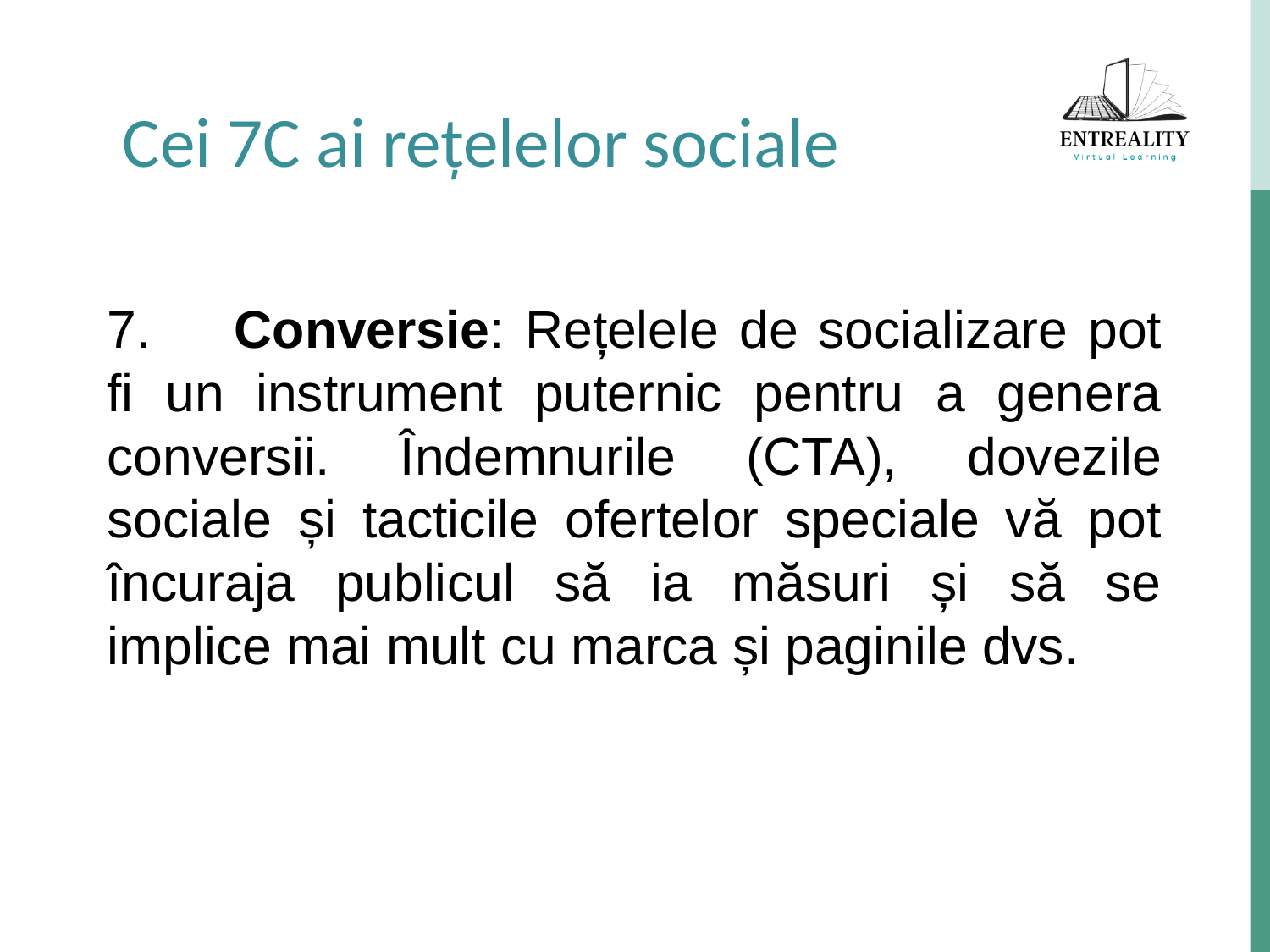

Cei 7C ai rețelelor sociale
7.	Conversie: Rețelele de socializare pot fi un instrument puternic pentru a genera conversii. Îndemnurile (CTA), dovezile sociale și tacticile ofertelor speciale vă pot încuraja publicul să ia măsuri și să se implice mai mult cu marca și paginile dvs.